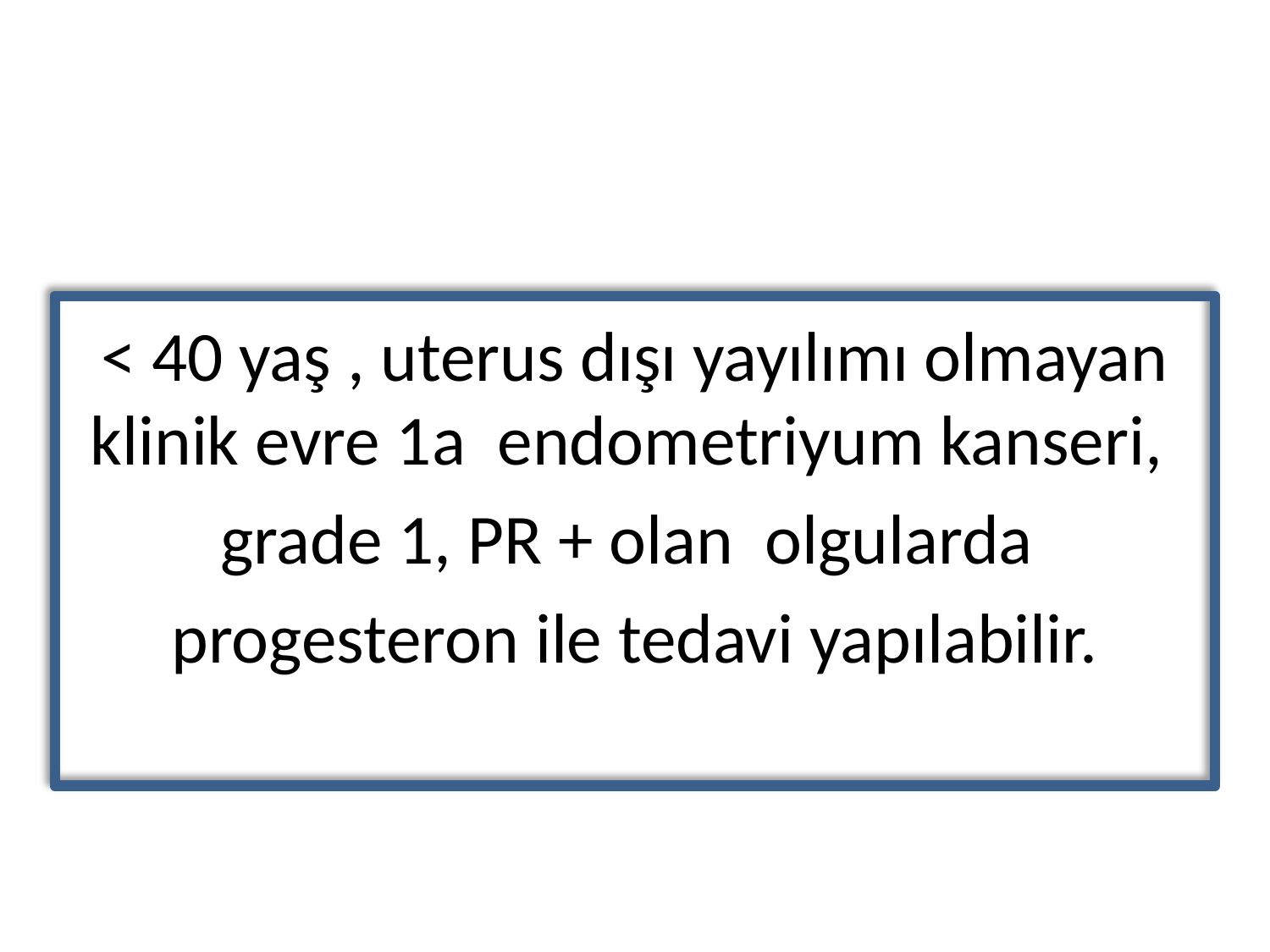

< 40 yaş , uterus dışı yayılımı olmayan klinik evre 1a  endometriyum kanseri,
grade 1, PR + olan  olgularda
progesteron ile tedavi yapılabilir.